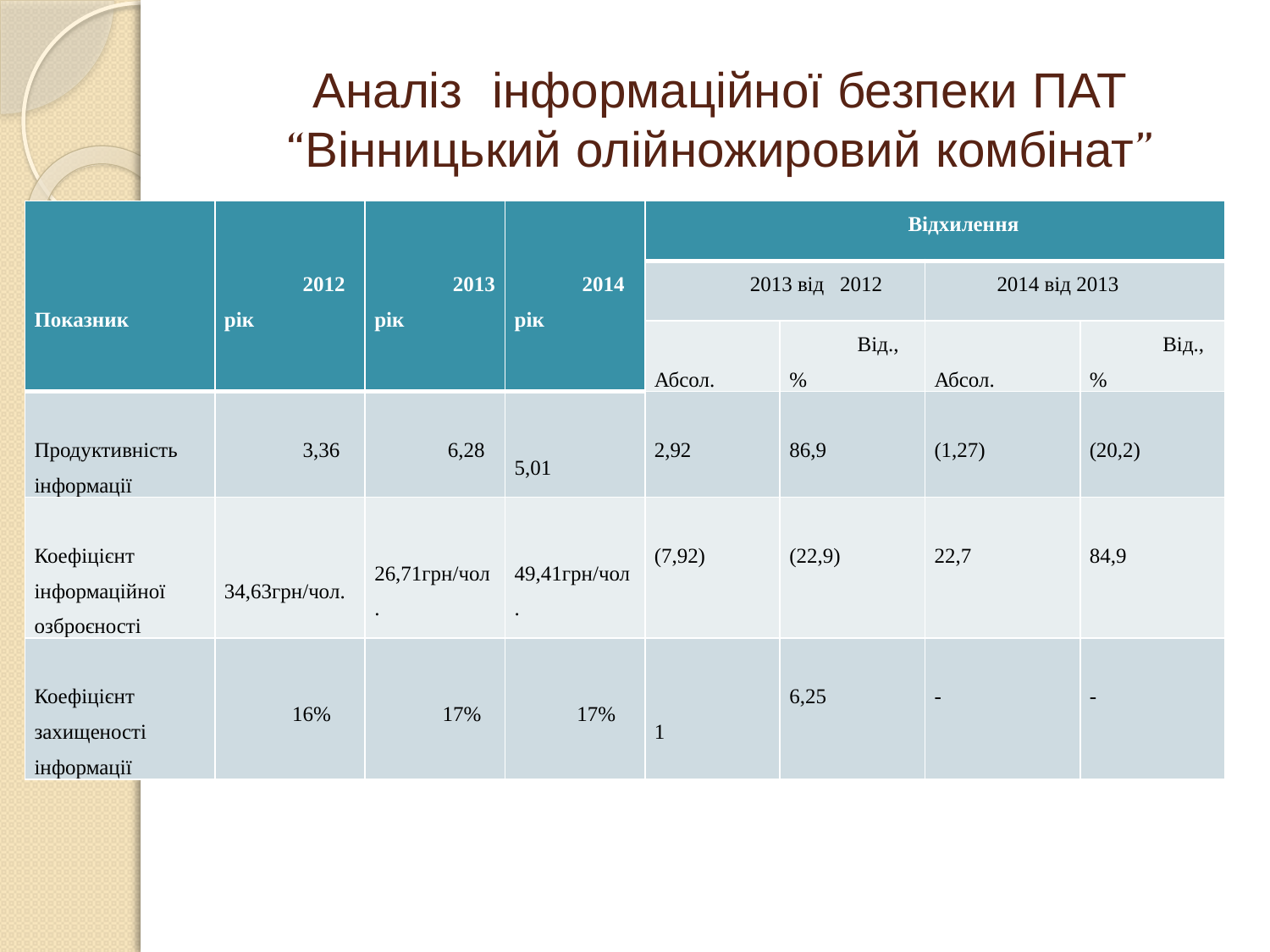

# Аналіз  інформаційної безпеки ПАТ “Вінницький олійножировий комбінат”
| Показник | 2012 рік | 2013 рік | 2014 рік | Відхилення |  |  |  |
| --- | --- | --- | --- | --- | --- | --- | --- |
|  |  |  |  | 2013 від 2012 |  | 2014 від 2013 |  |
|  |  |  |  | Абсол. | Від.,% | Абсол. | Від.,% |
| Продуктивність інформації | 3,36 | 6,28 | 5,01 | 2,92 | 86,9 | (1,27) | (20,2) |
| Коефіцієнт інформаційної озброєності | 34,63грн/чол. | 26,71грн/чол. | 49,41грн/чол. | (7,92) | (22,9) | 22,7 | 84,9 |
| Коефіцієнт захищеності інформації | 16% | 17% | 17% | 1 | 6,25 | - | - |